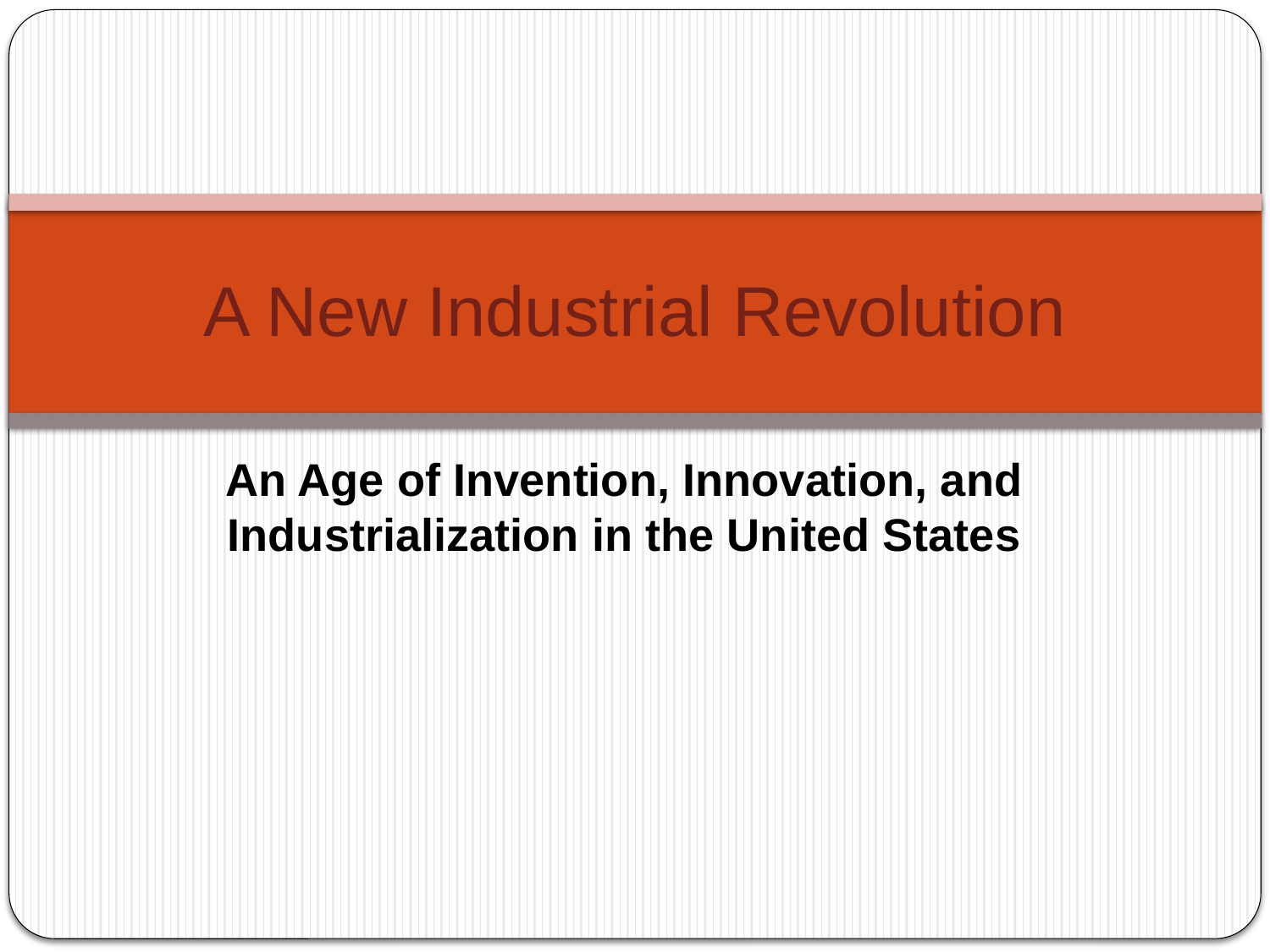

# A New Industrial Revolution
An Age of Invention, Innovation, and Industrialization in the United States